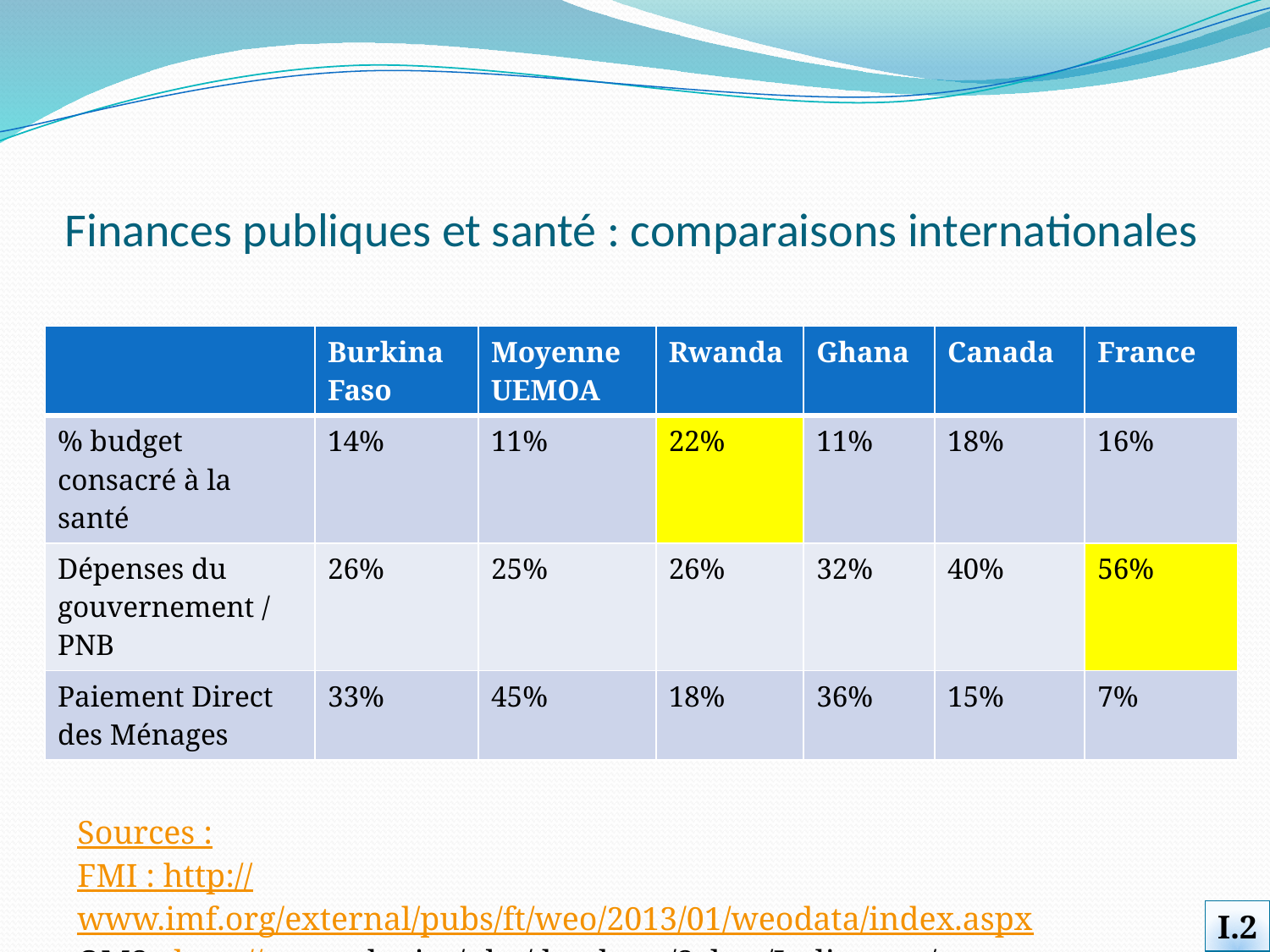

# Finances publiques et santé : comparaisons internationales
|  | Burkina Faso | Moyenne UEMOA | Rwanda | Ghana | Canada | France |
| --- | --- | --- | --- | --- | --- | --- |
| % budget consacré à la santé | 14% | 11% | 22% | 11% | 18% | 16% |
| Dépenses du gouvernement / PNB | 26% | 25% | 26% | 32% | 40% | 56% |
| Paiement Direct des Ménages | 33% | 45% | 18% | 36% | 15% | 7% |
Sources :
FMI : http://www.imf.org/external/pubs/ft/weo/2013/01/weodata/index.aspx
OMS : http://apps.who.int/nha/database/Select/Indicators/en

I.2